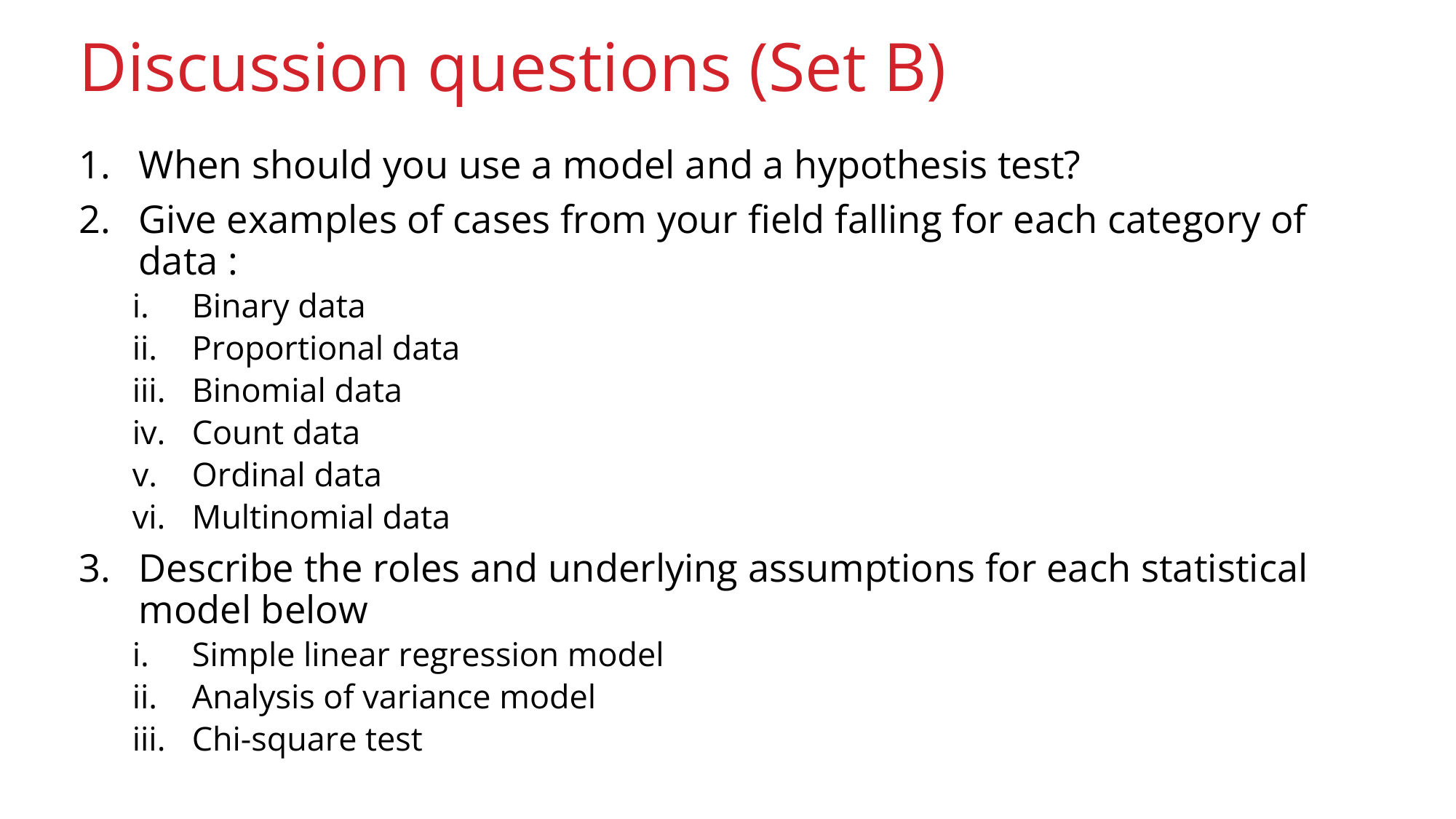

# Discussion questions (Set B)
When should you use a model and a hypothesis test?
Give examples of cases from your field falling for each category of data :
Binary data
Proportional data
Binomial data
Count data
Ordinal data
Multinomial data
Describe the roles and underlying assumptions for each statistical model below
Simple linear regression model
Analysis of variance model
Chi-square test